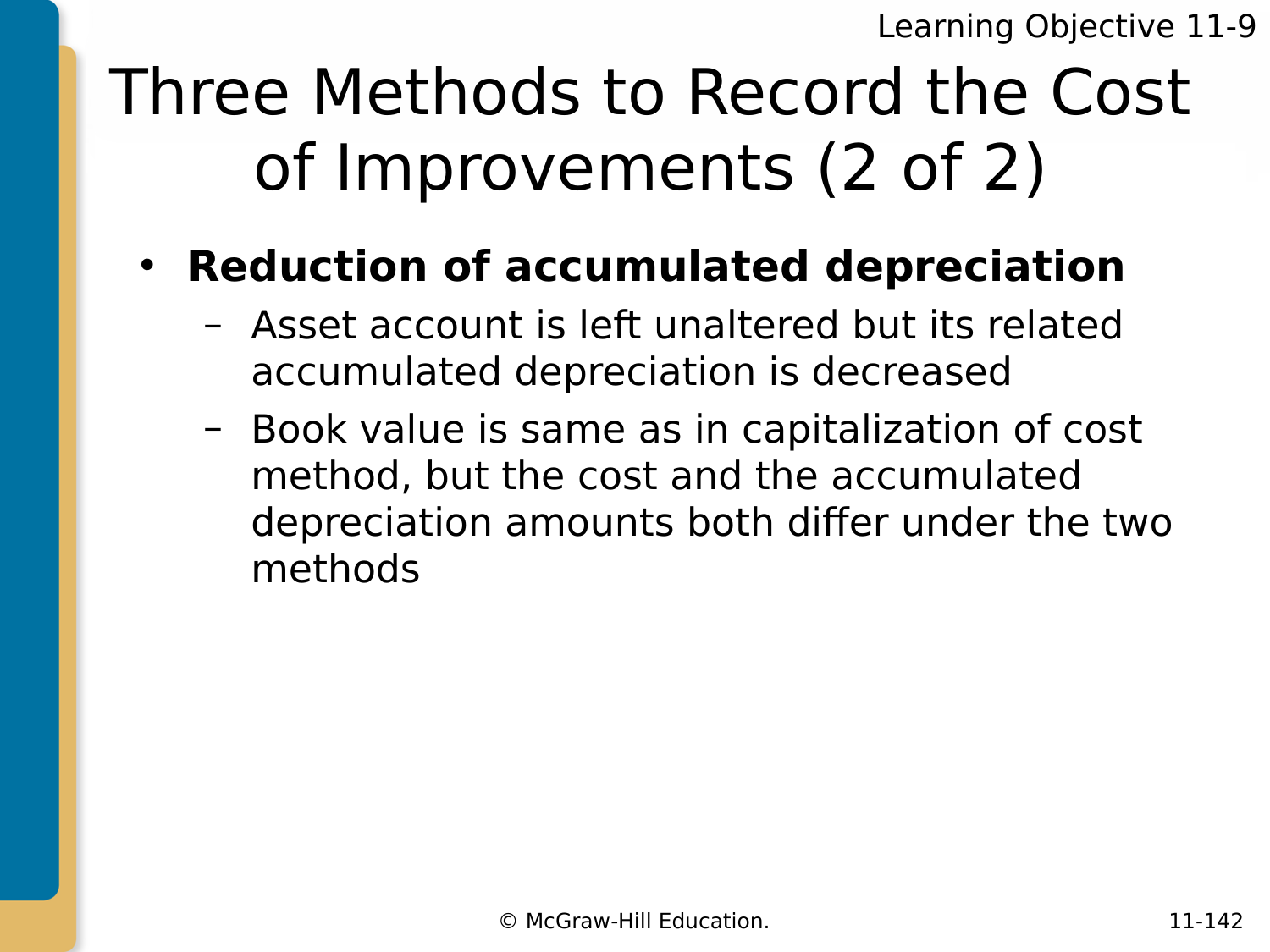

Learning Objective 11-9
# Three Methods to Record the Cost of Improvements (2 of 2)
Reduction of accumulated depreciation
Asset account is left unaltered but its related accumulated depreciation is decreased
Book value is same as in capitalization of cost method, but the cost and the accumulated depreciation amounts both differ under the two methods